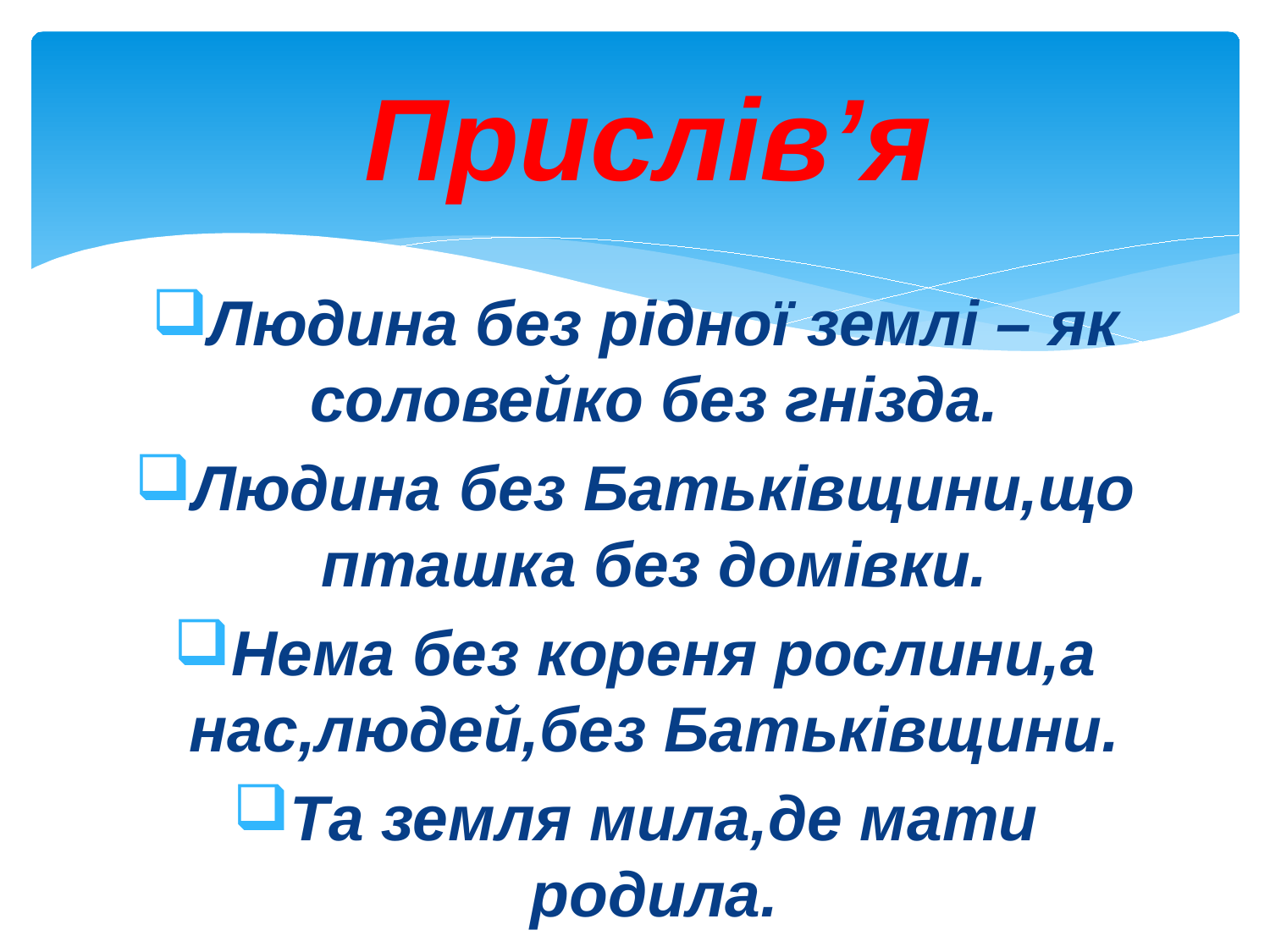

# Прислів’я
Людина без рідної землі – як соловейко без гнізда.
Людина без Батьківщини,що пташка без домівки.
Нема без кореня рослини,а нас,людей,без Батьківщини.
Та земля мила,де мати родила.